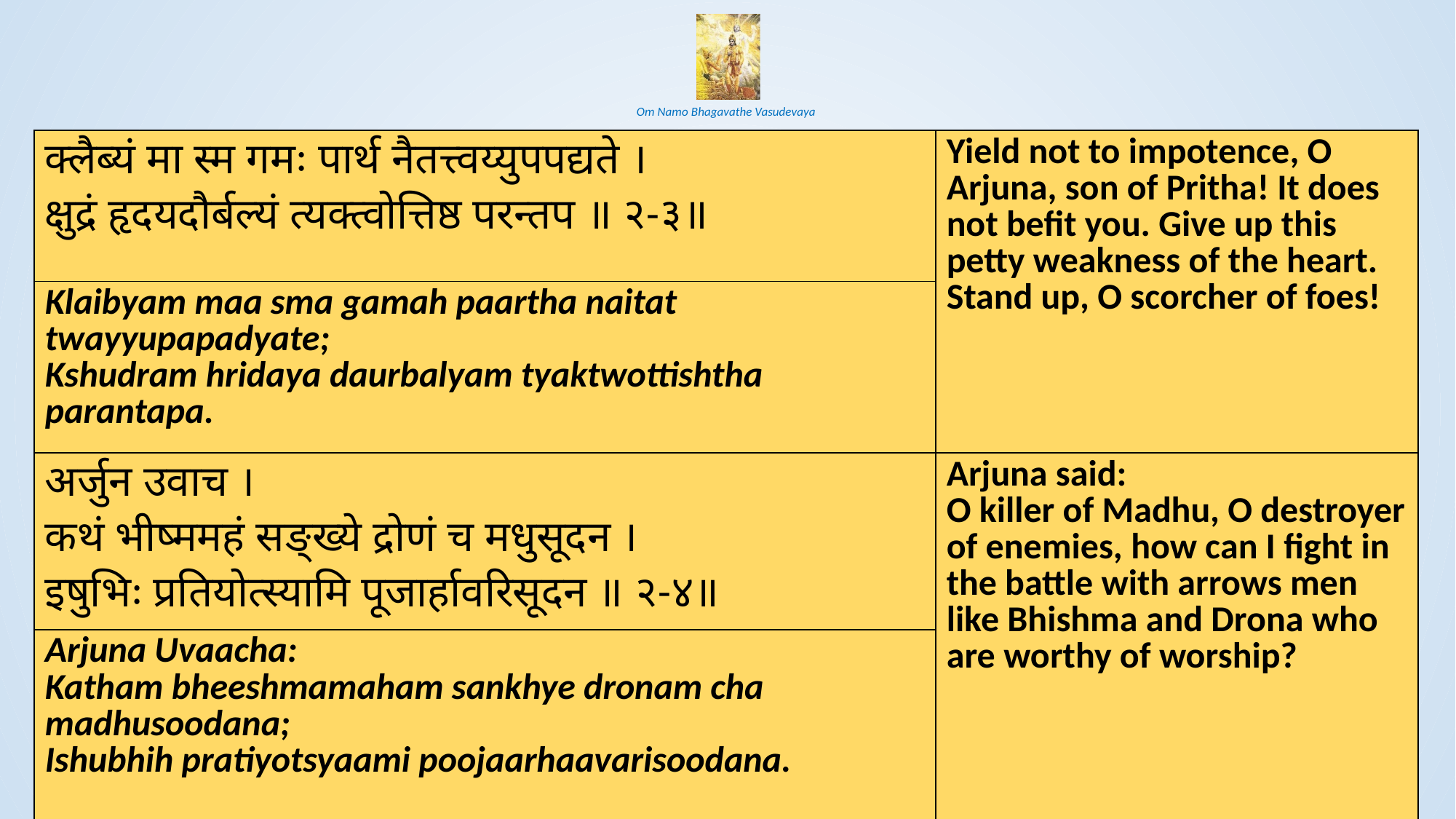

# Om Namo Bhagavathe Vasudevaya
| क्लैब्यं मा स्म गमः पार्थ नैतत्त्वय्युपपद्यते । क्षुद्रं हृदयदौर्बल्यं त्यक्त्वोत्तिष्ठ परन्तप ॥ २-३॥ | Yield not to impotence, O Arjuna, son of Pritha! It does not befit you. Give up this petty weakness of the heart. Stand up, O scorcher of foes! |
| --- | --- |
| Klaibyam maa sma gamah paartha naitat twayyupapadyate; Kshudram hridaya daurbalyam tyaktwottishtha parantapa. |  |
| अर्जुन उवाच । कथं भीष्ममहं सङ्ख्ये द्रोणं च मधुसूदन । इषुभिः प्रतियोत्स्यामि पूजार्हावरिसूदन ॥ २-४॥ | Arjuna said: O killer of Madhu, O destroyer of enemies, how can I fight in the battle with arrows men like Bhishma and Drona who are worthy of worship? |
| --- | --- |
| Arjuna Uvaacha: Katham bheeshmamaham sankhye dronam cha madhusoodana; Ishubhih pratiyotsyaami poojaarhaavarisoodana. |  |